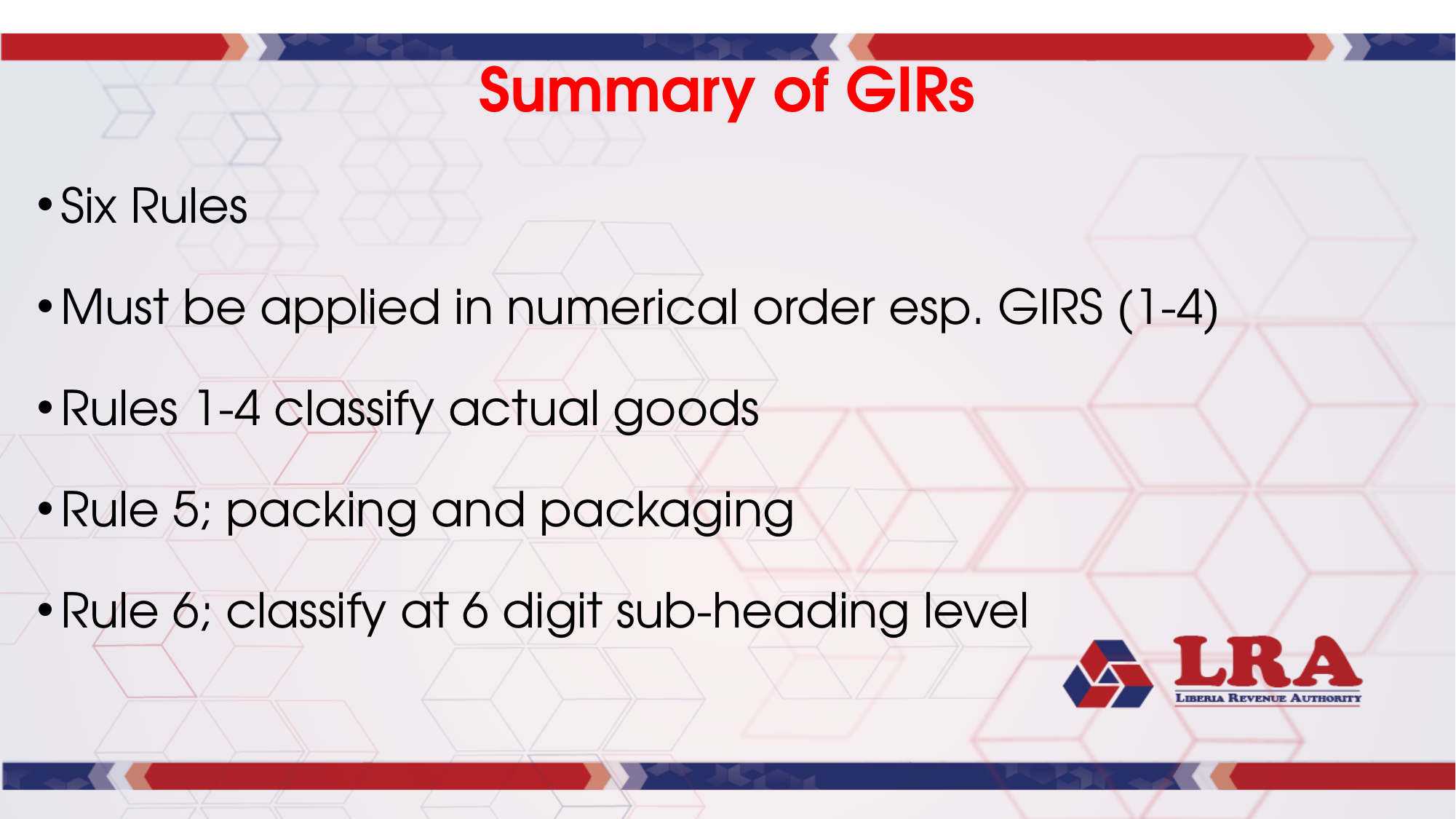

# Summary of GIRs
Six Rules
Must be applied in numerical order esp. GIRS (1-4)
Rules 1-4 classify actual goods
Rule 5; packing and packaging
Rule 6; classify at 6 digit sub-heading level